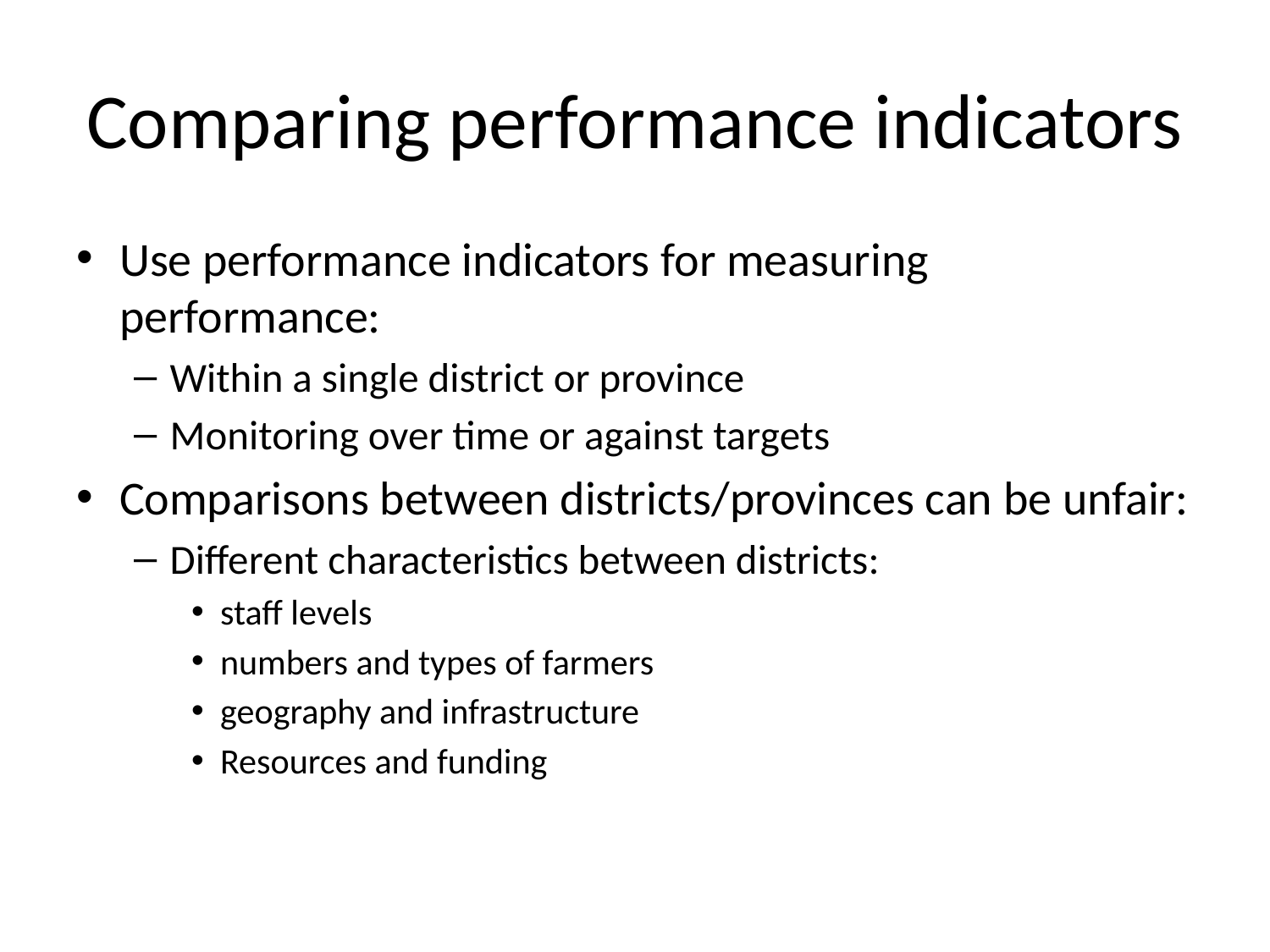

# Comparing performance indicators
Use performance indicators for measuring performance:
Within a single district or province
Monitoring over time or against targets
Comparisons between districts/provinces can be unfair:
Different characteristics between districts:
staff levels
numbers and types of farmers
geography and infrastructure
Resources and funding